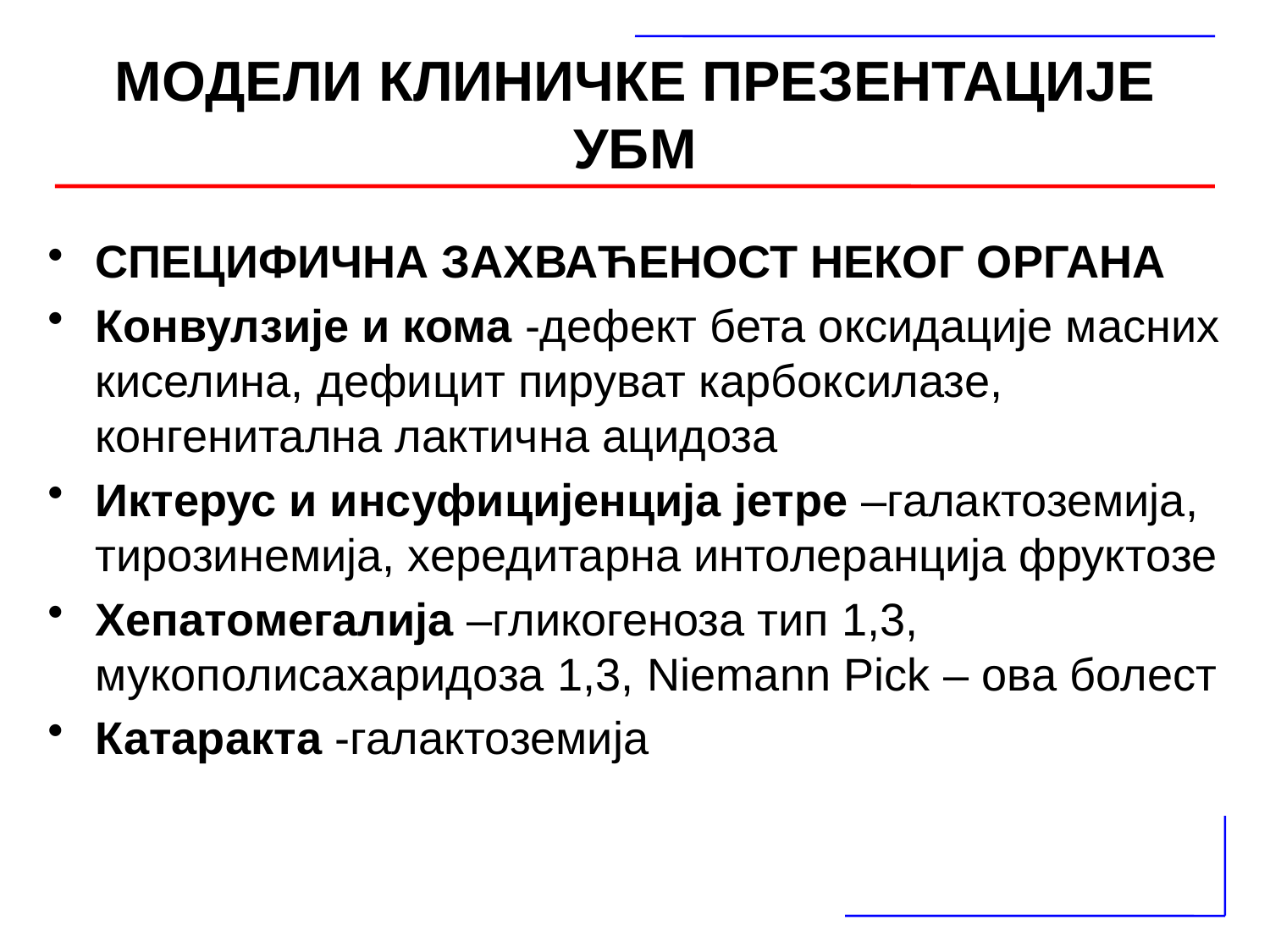

МОДЕЛИ КЛИНИЧКЕ ПРЕЗЕНТАЦИЈЕ УБМ
СПЕЦИФИЧНА ЗАХВАЋЕНОСТ НЕКОГ ОРГАНА
Конвулзије и кома -дефект бета оксидације масних киселина, дефицит пируват карбоксилазе, конгенитална лактична ацидоза
Иктерус и инсуфицијенција јетре –галактоземија, тирозинемија, хередитарна интолеранција фруктозе
Хепатомегалија –гликогеноза тип 1,3, мукополисахаридоза 1,3, Niemann Pick – ова болест
Катаракта -галактоземија